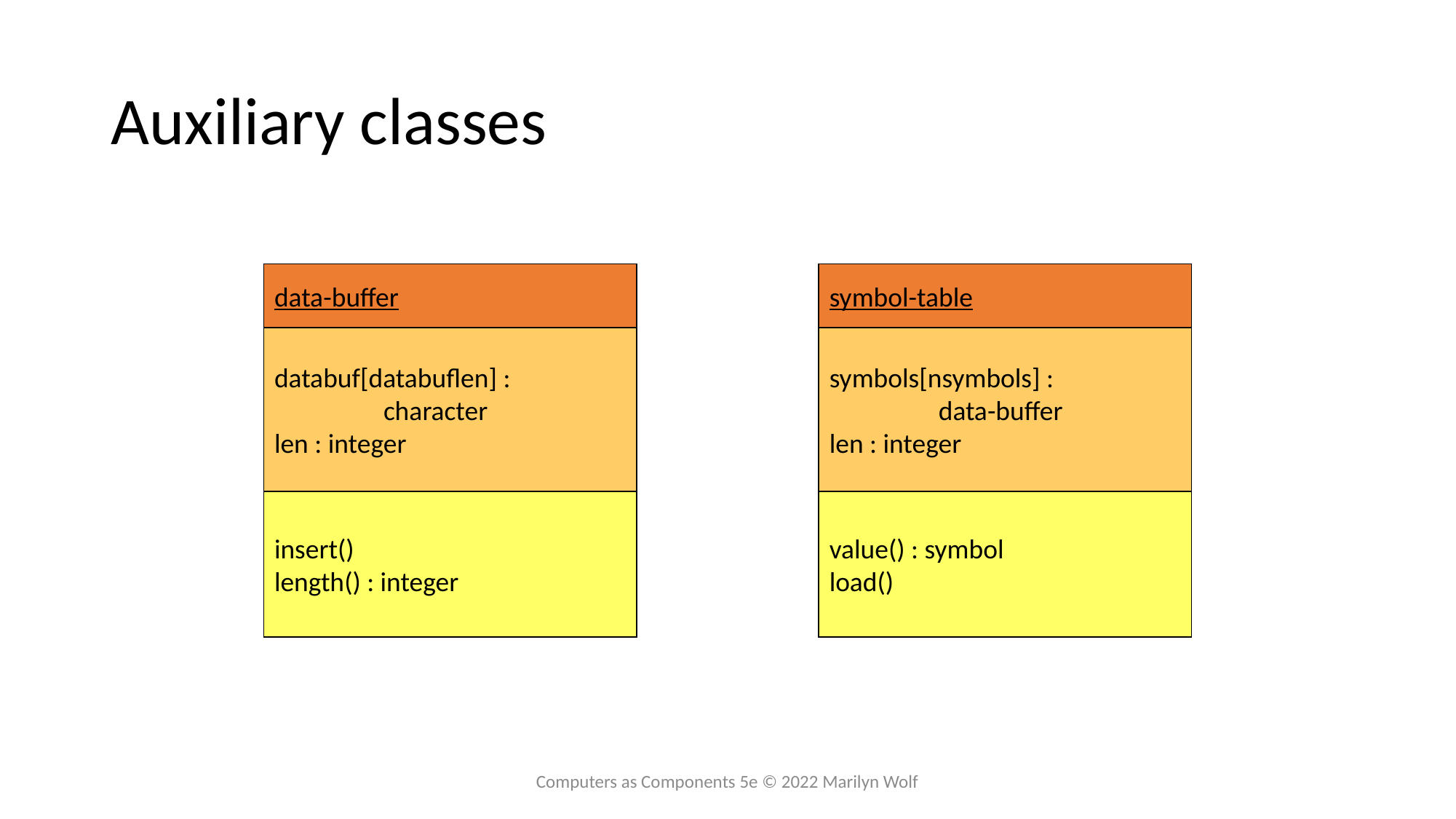

# Auxiliary classes
data-buffer
symbol-table
databuf[databuflen] :
	character
len : integer
symbols[nsymbols] :
	data-buffer
len : integer
insert()
length() : integer
value() : symbol
load()
Computers as Components 5e © 2022 Marilyn Wolf